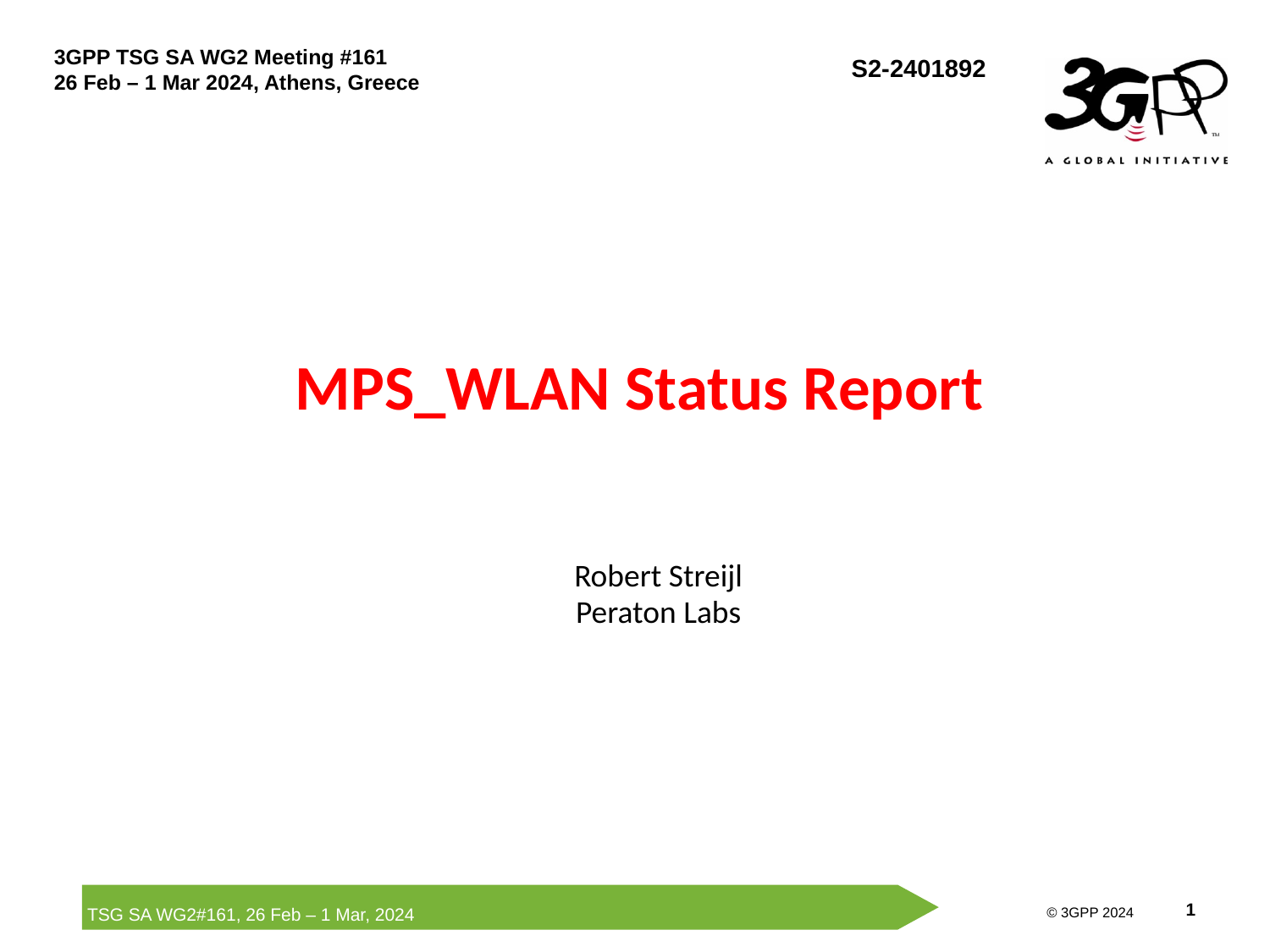

# MPS_WLAN Status Report
Robert Streijl
Peraton Labs